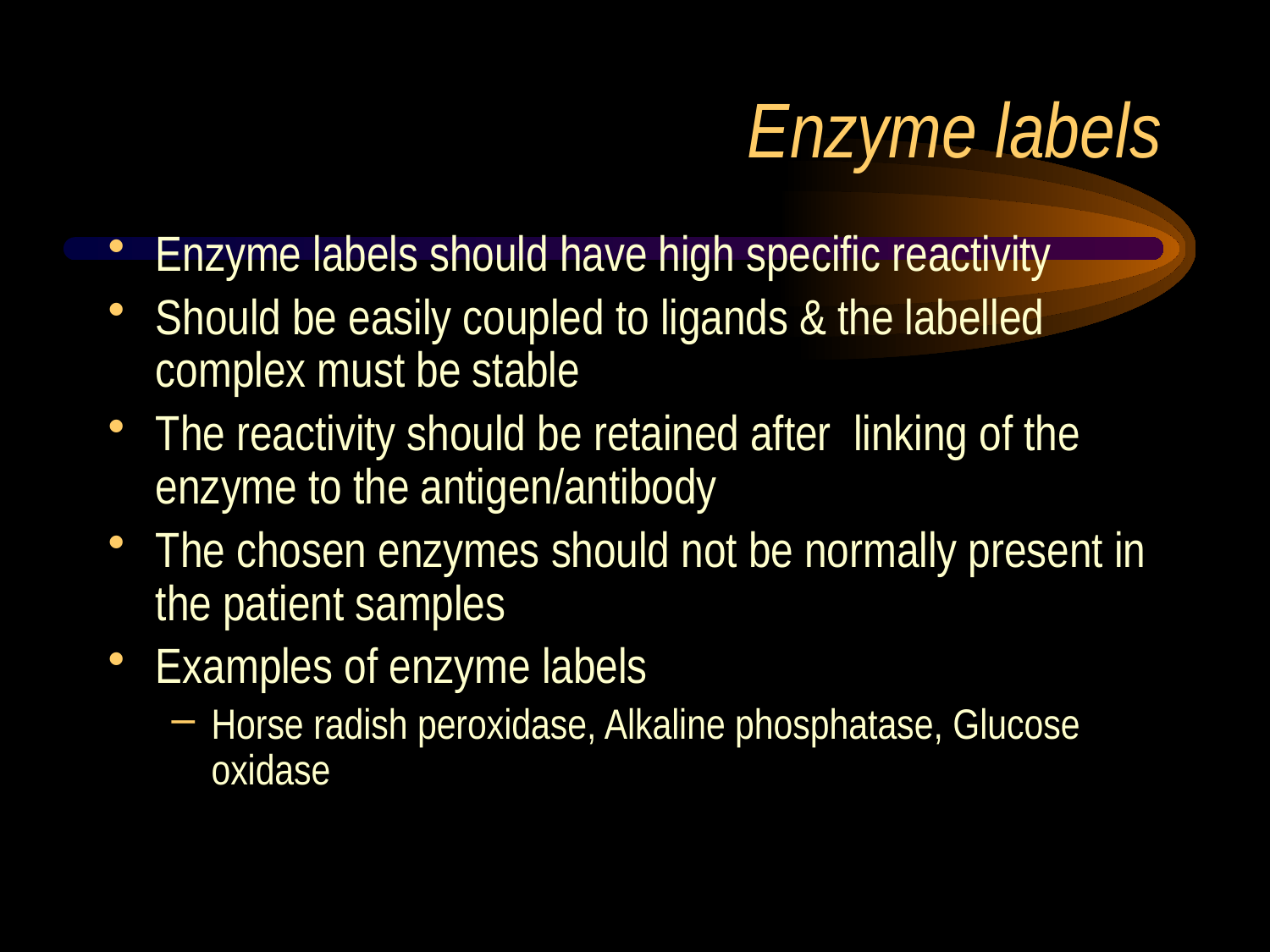

# Enzyme labels
Enzyme labels should have high specific reactivity
Should be easily coupled to ligands & the labelled complex must be stable
The reactivity should be retained after  linking of the enzyme to the antigen/antibody
The chosen enzymes should not be normally present in the patient samples
Examples of enzyme labels
Horse radish peroxidase, Alkaline phosphatase, Glucose oxidase